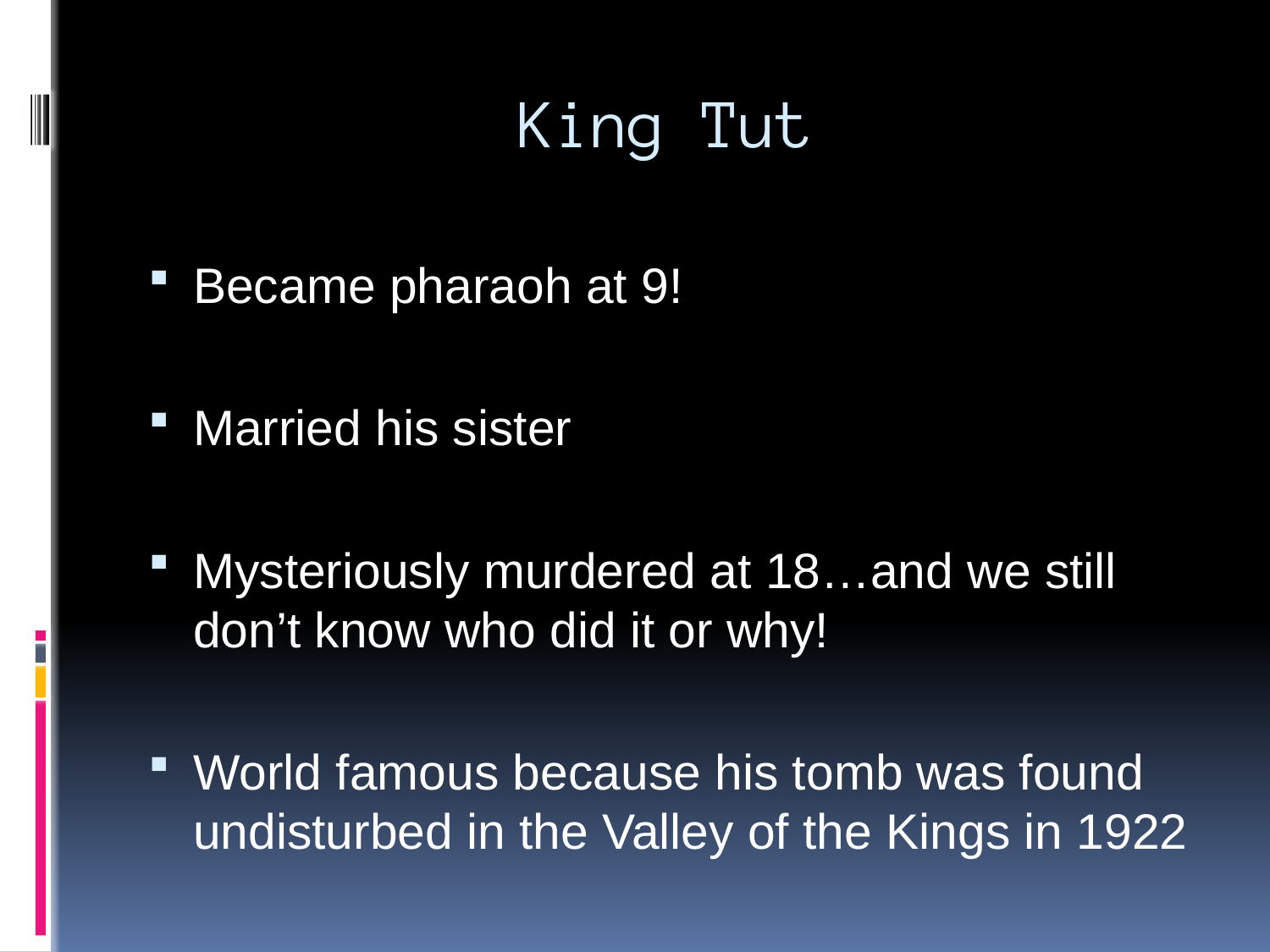

# King Tut
Became pharaoh at 9!

Married his sister

Mysteriously murdered at 18…and we still don’t know who did it or why!

World famous because his tomb was found undisturbed in the Valley of the Kings in 1922